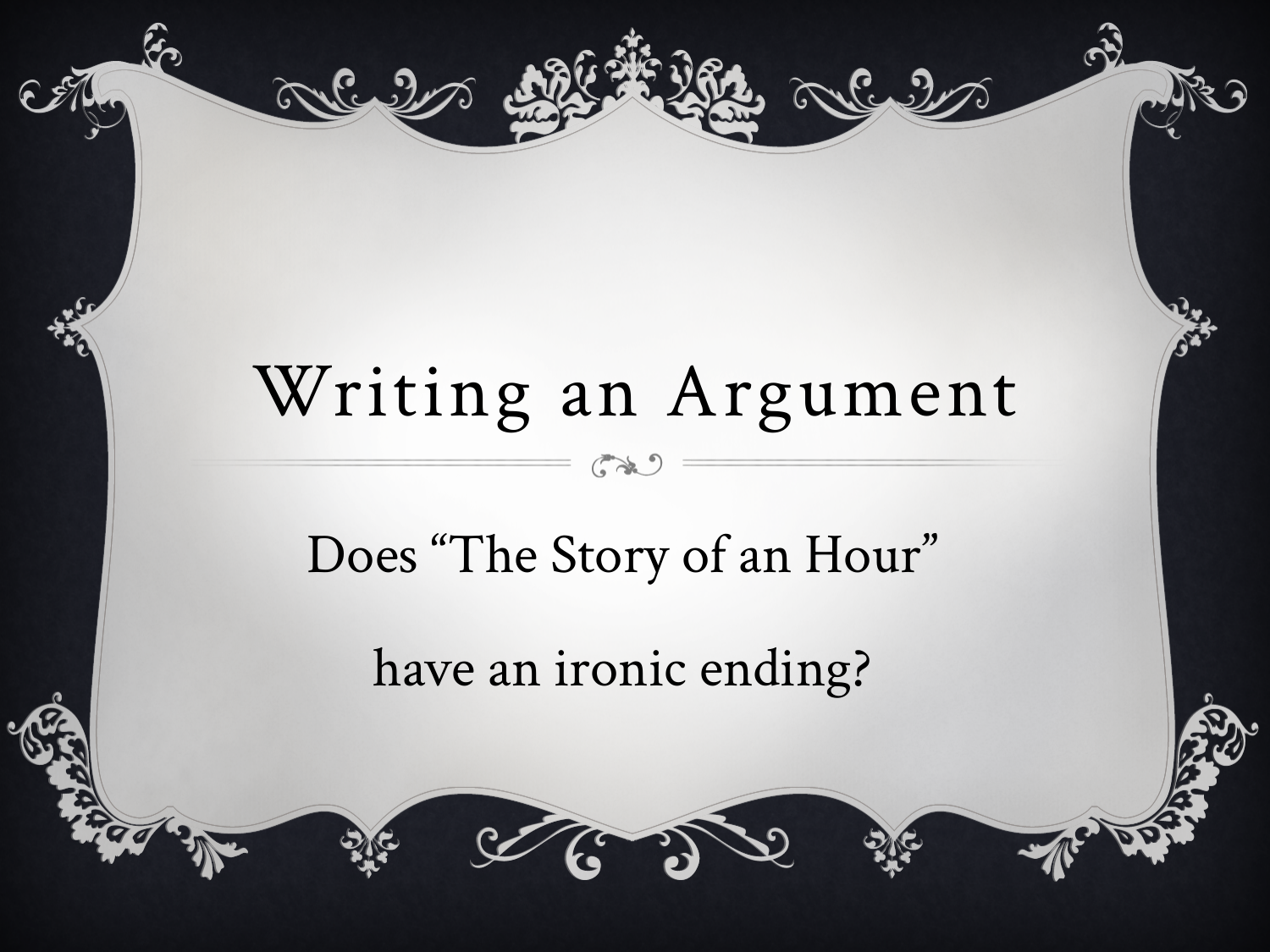

# Writing an Argument
Does “The Story of an Hour”
have an ironic ending?